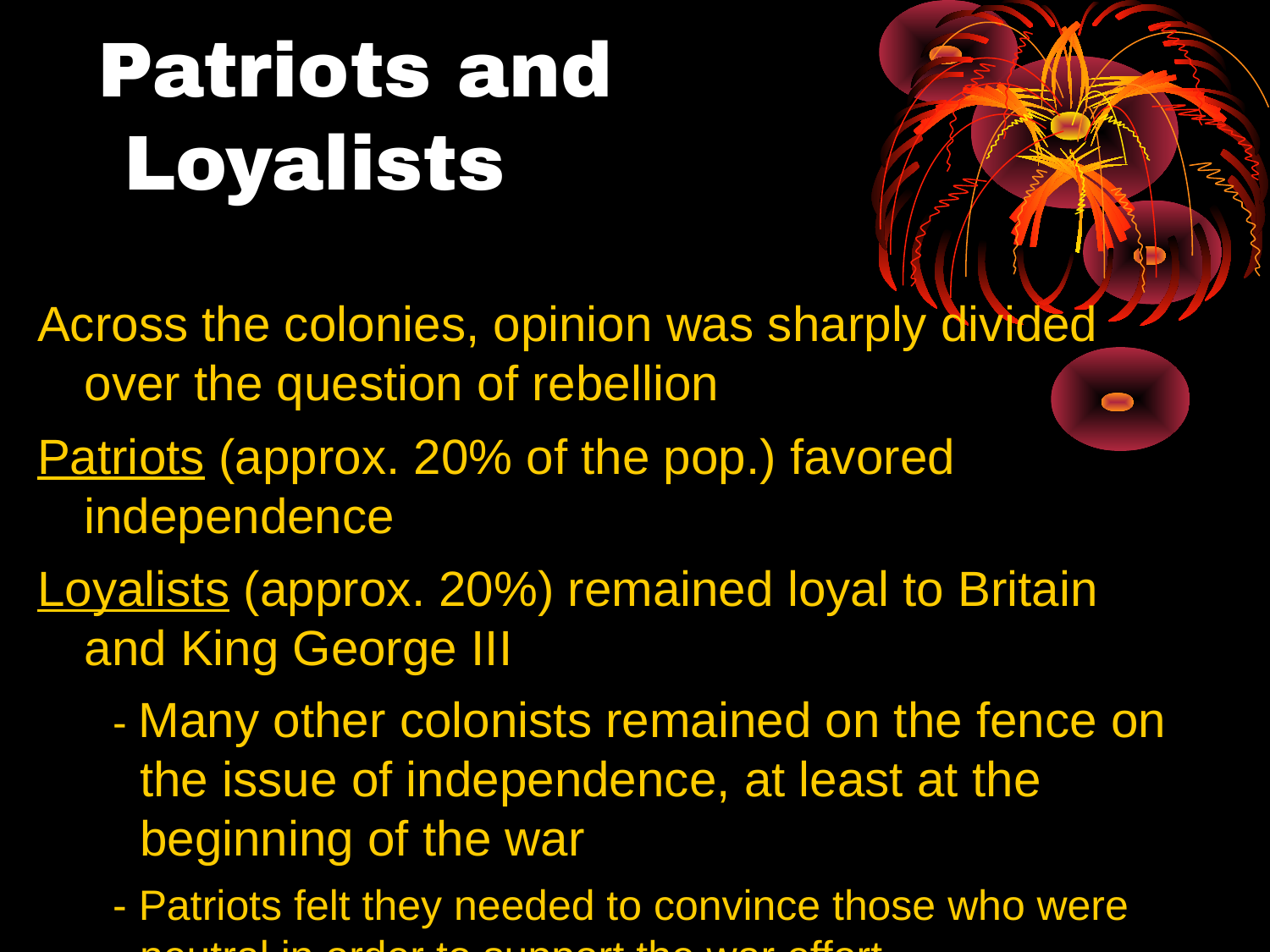

Patriots and
 Loyalists
Across the colonies, opinion was sharply divided over the question of rebellion
Patriots (approx. 20% of the pop.) favored independence
Loyalists (approx. 20%) remained loyal to Britain and King George III
 - Many other colonists remained on the fence on the issue of independence, at least at the beginning of the war
 - Patriots felt they needed to convince those who were neutral in order to support the war effort